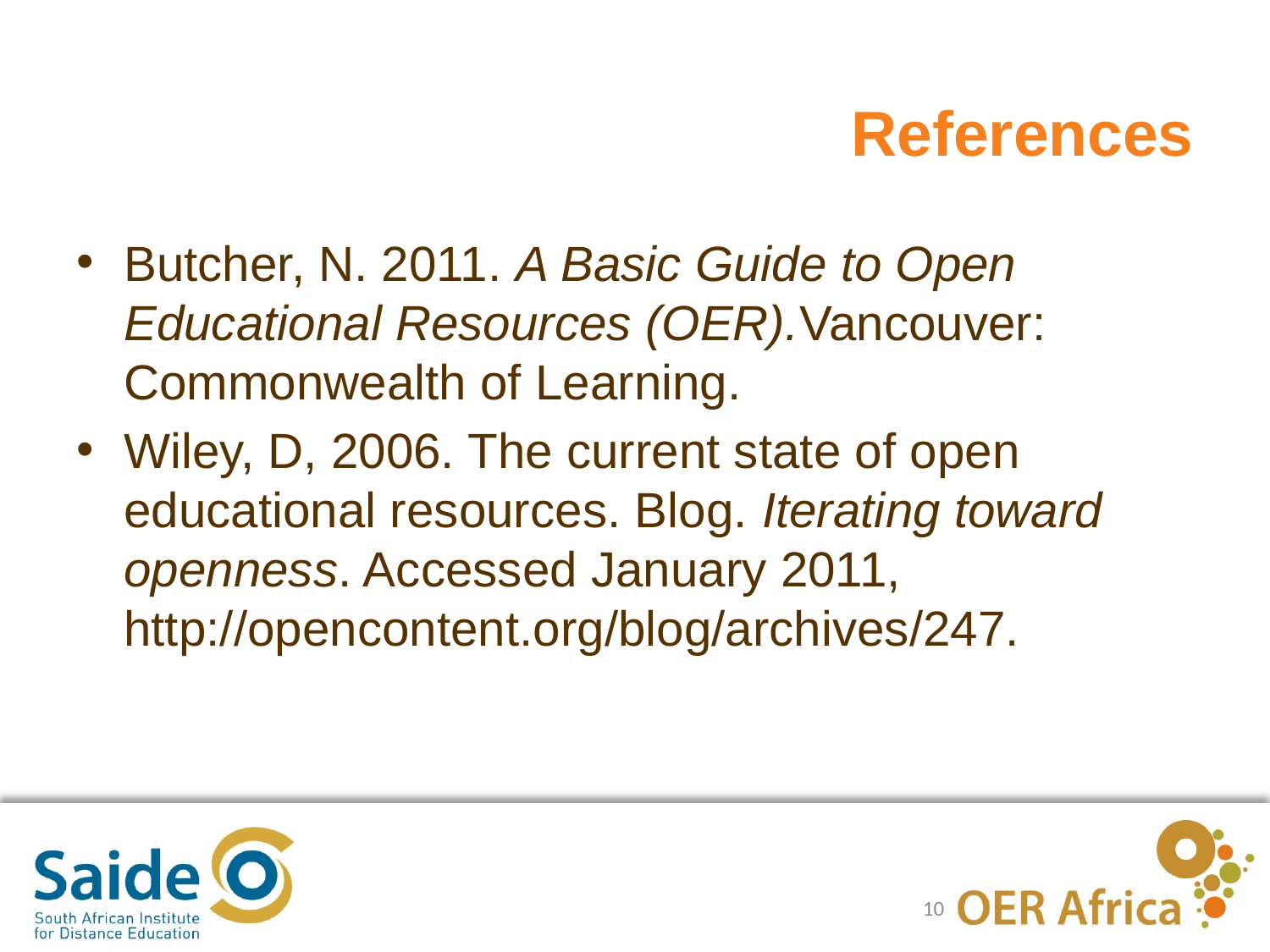

# References
Butcher, N. 2011. A Basic Guide to Open Educational Resources (OER).Vancouver: Commonwealth of Learning.
Wiley, D, 2006. The current state of open educational resources. Blog. Iterating toward openness. Accessed January 2011, http://opencontent.org/blog/archives/247.
10